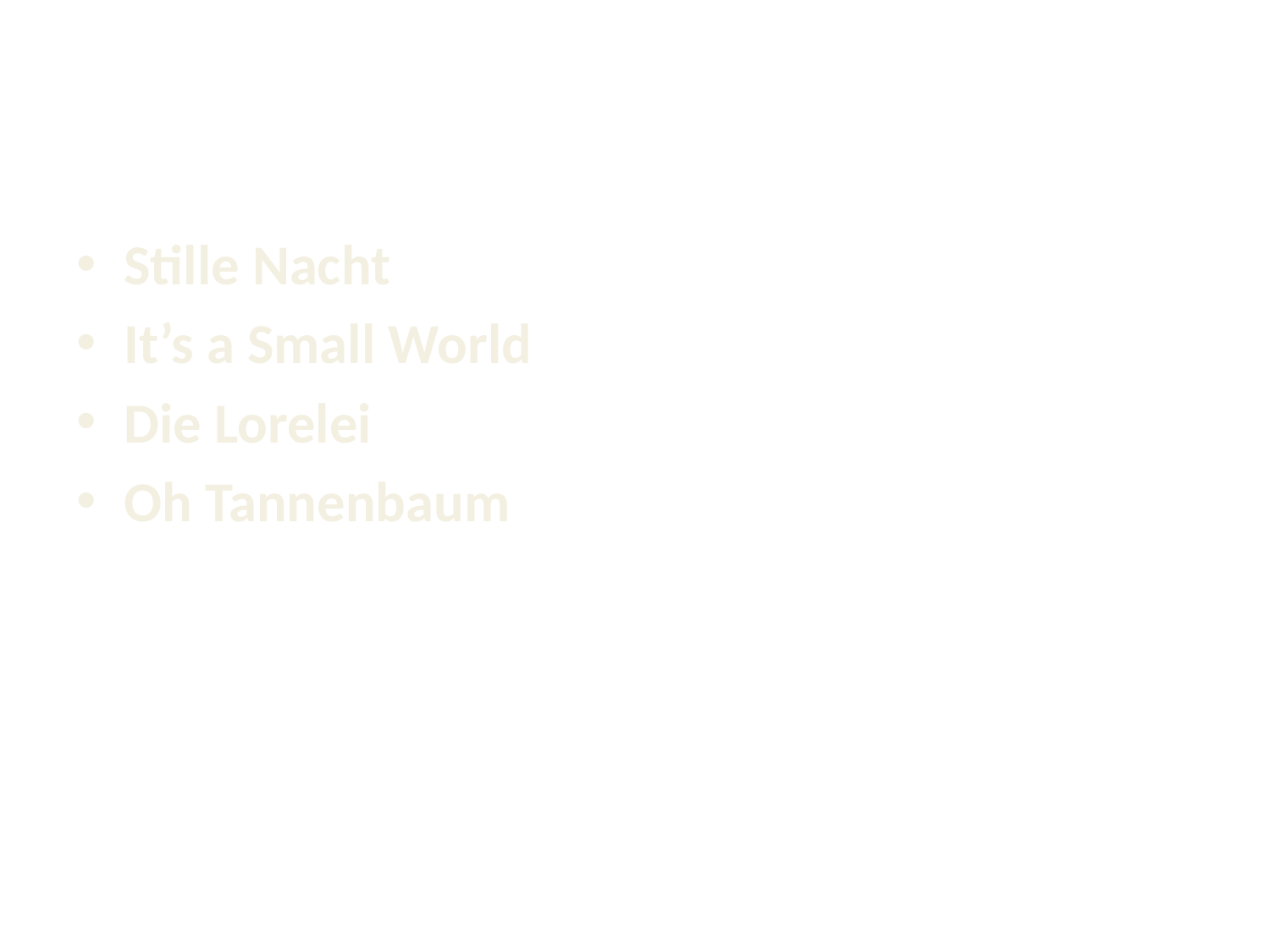

# Cuppa’s Playlist
Stille Nacht
It’s a Small World
Die Lorelei
Oh Tannenbaum